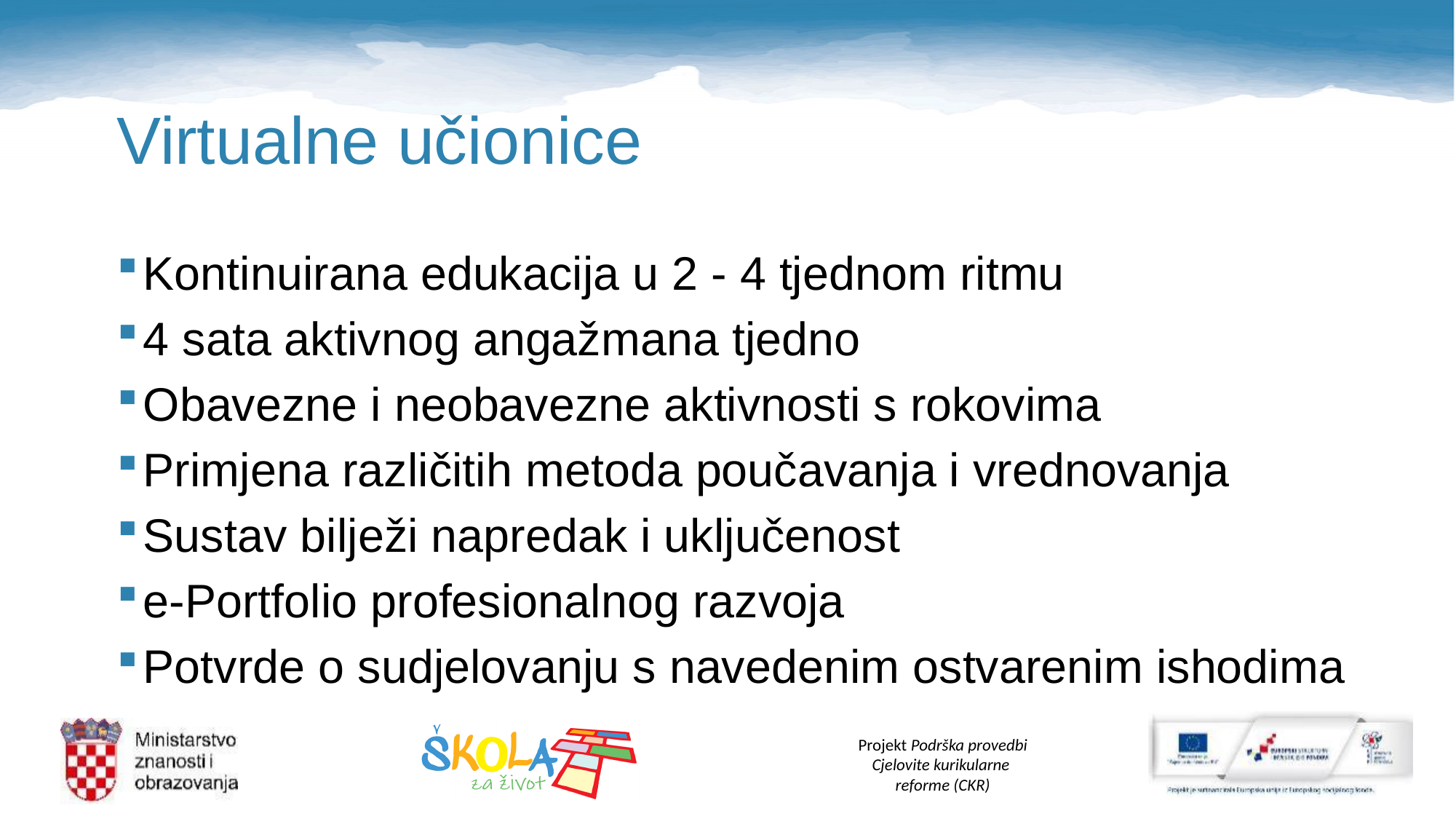

# Virtualne učionice
Kontinuirana edukacija u 2 - 4 tjednom ritmu
4 sata aktivnog angažmana tjedno
Obavezne i neobavezne aktivnosti s rokovima
Primjena različitih metoda poučavanja i vrednovanja
Sustav bilježi napredak i uključenost
e-Portfolio profesionalnog razvoja
Potvrde o sudjelovanju s navedenim ostvarenim ishodima